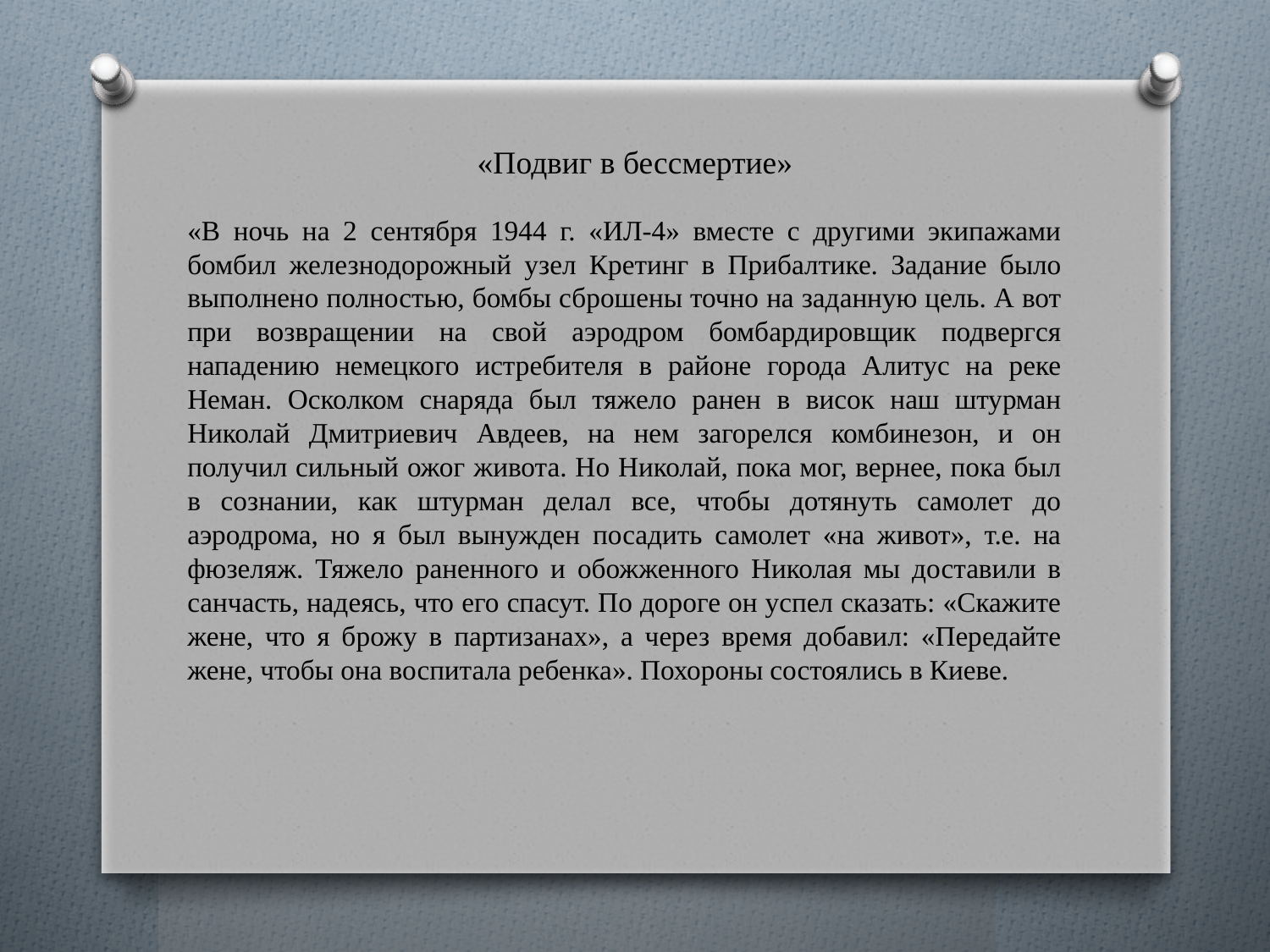

«Подвиг в бессмертие»
«В ночь на 2 сентября 1944 г. «ИЛ-4» вместе с другими экипажами бомбил железнодорожный узел Кретинг в Прибалтике. Задание было выполнено полностью, бомбы сброшены точно на заданную цель. А вот при возвращении на свой аэродром бомбардировщик подвергся нападению немецкого истребителя в районе города Алитус на реке Неман. Осколком снаряда был тяжело ранен в висок наш штурман Николай Дмитриевич Авдеев, на нем загорелся комбинезон, и он получил сильный ожог живота. Но Николай, пока мог, вернее, пока был в сознании, как штурман делал все, чтобы дотянуть самолет до аэродрома, но я был вынужден посадить самолет «на живот», т.е. на фюзеляж. Тяжело раненного и обожженного Николая мы доставили в санчасть, надеясь, что его спасут. По дороге он успел сказать: «Скажите жене, что я брожу в партизанах», а через время добавил: «Передайте жене, чтобы она воспитала ребенка». Похороны состоялись в Киеве.